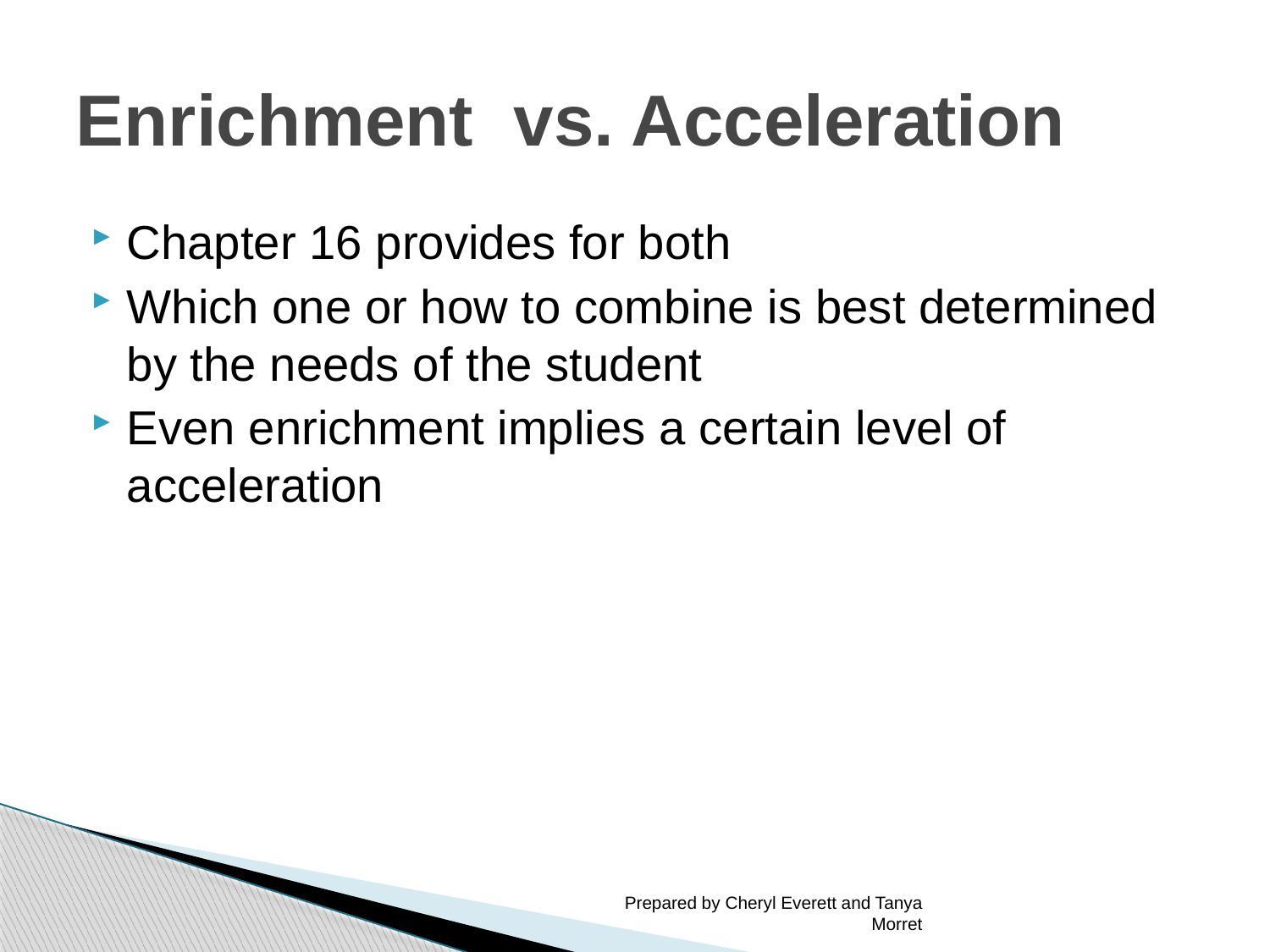

# Enrichment  vs. Acceleration
Chapter 16 provides for both
Which one or how to combine is best determined by the needs of the student
Even enrichment implies a certain level of acceleration
Prepared by Cheryl Everett and Tanya Morret